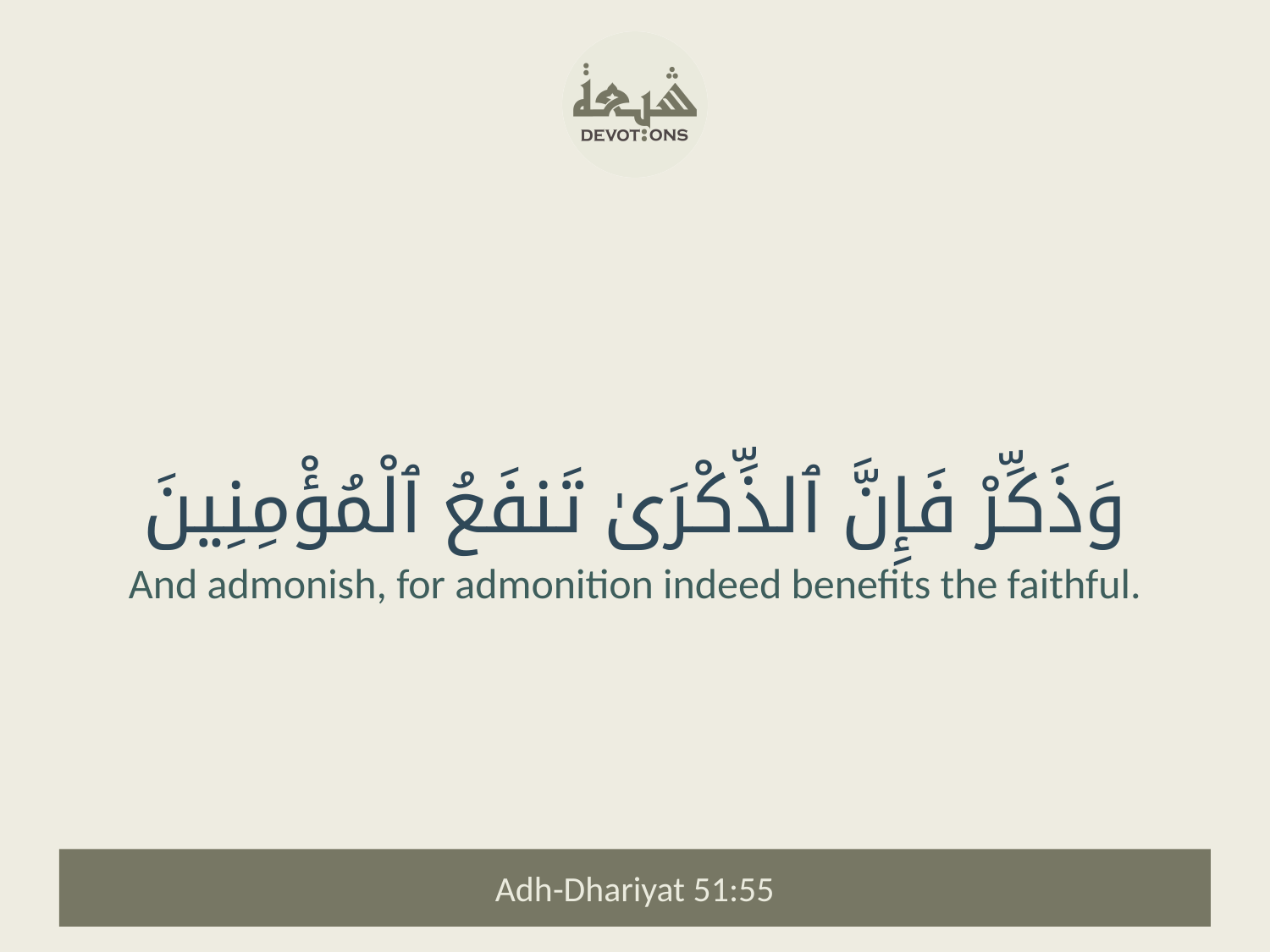

وَذَكِّرْ فَإِنَّ ٱلذِّكْرَىٰ تَنفَعُ ٱلْمُؤْمِنِينَ
And admonish, for admonition indeed benefits the faithful.
Adh-Dhariyat 51:55